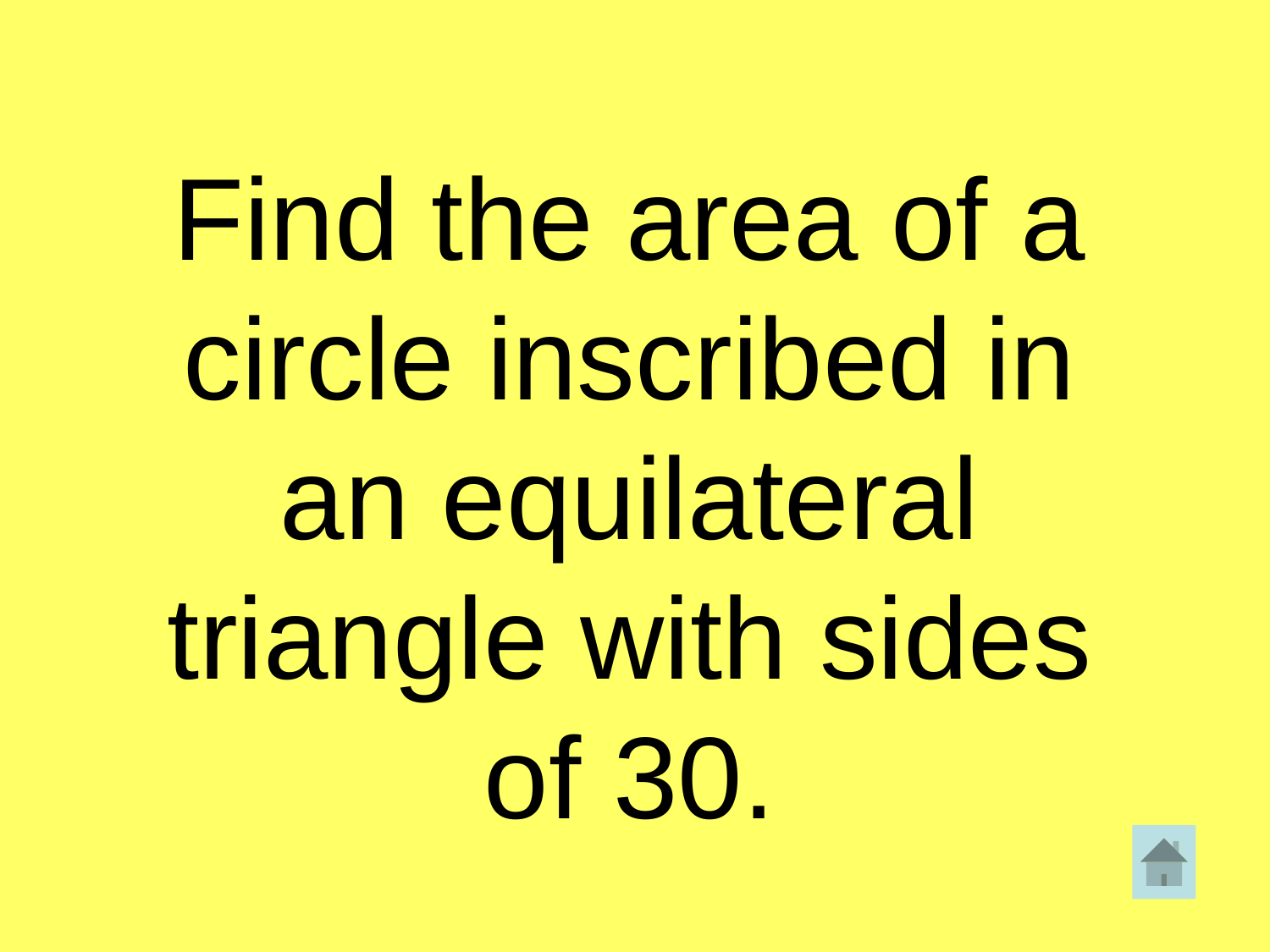

Find the area of a circle inscribed in an equilateral triangle with sides of 30.